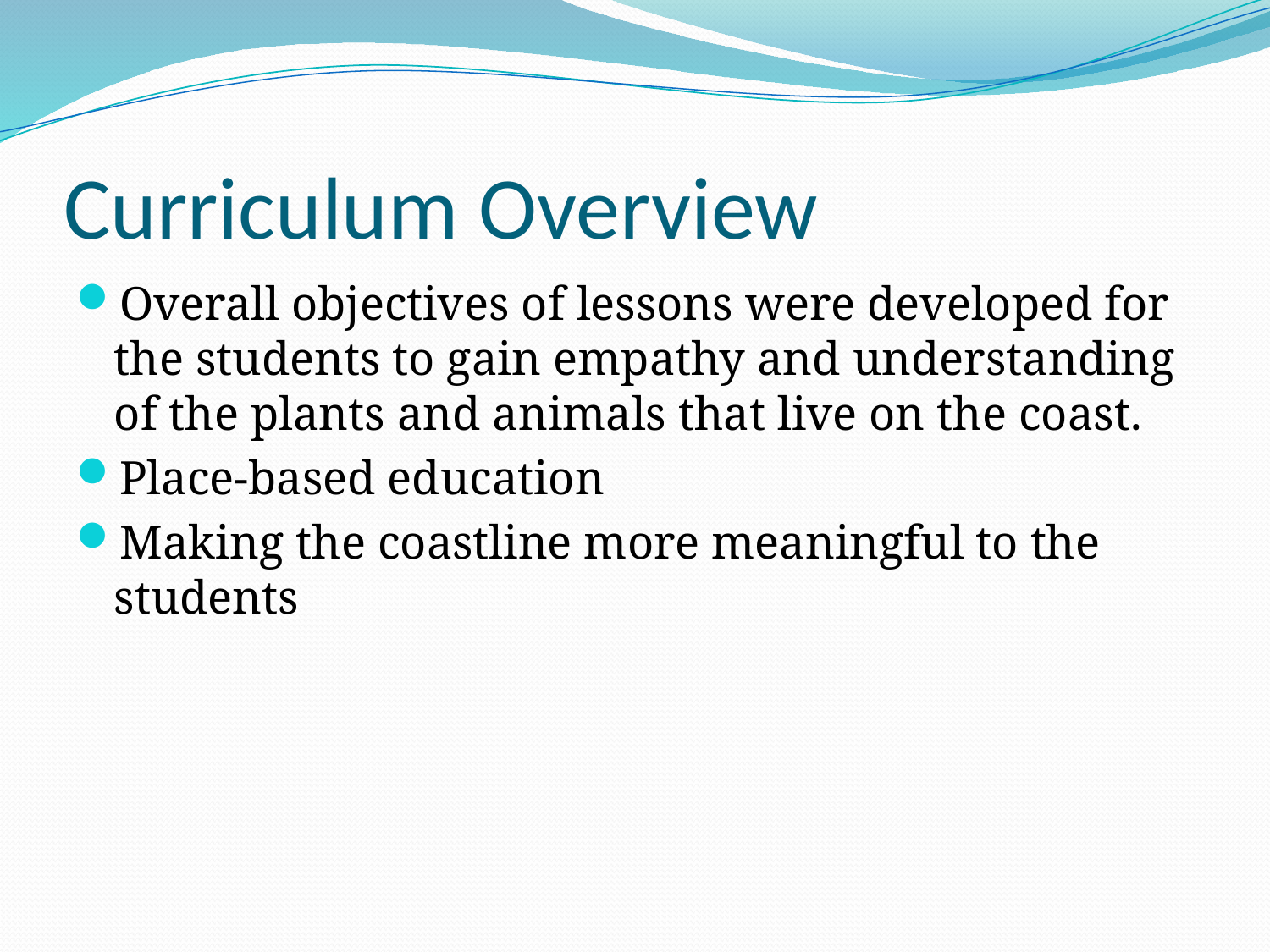

# Curriculum Overview
Overall objectives of lessons were developed for the students to gain empathy and understanding of the plants and animals that live on the coast.
Place-based education
Making the coastline more meaningful to the students